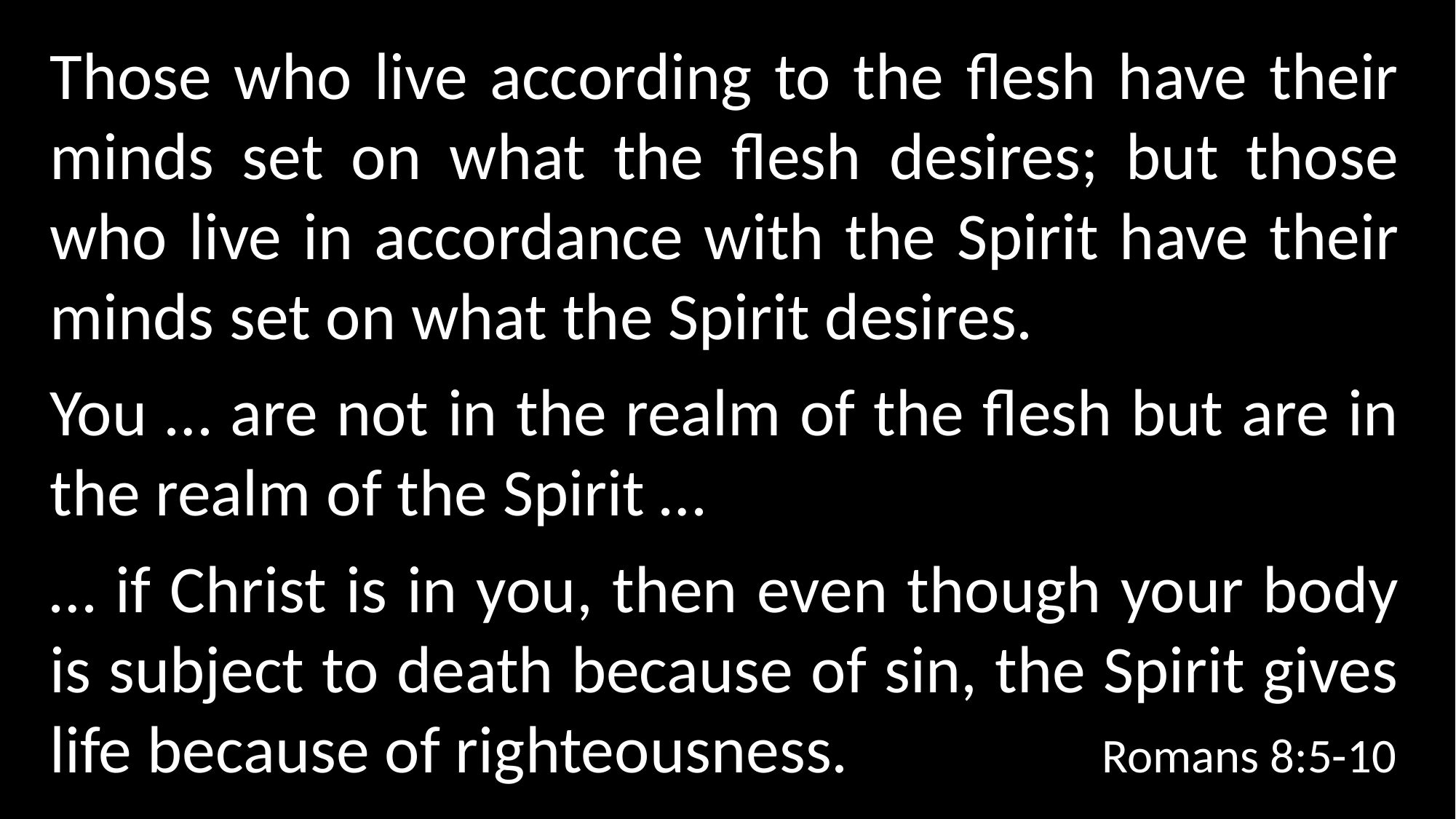

Those who live according to the flesh have their minds set on what the flesh desires; but those who live in accordance with the Spirit have their minds set on what the Spirit desires.

You … are not in the realm of the flesh but are in the realm of the Spirit …

… if Christ is in you, then even though your body is subject to death because of sin, the Spirit gives life because of righteousness.  		     Romans 8:5-10